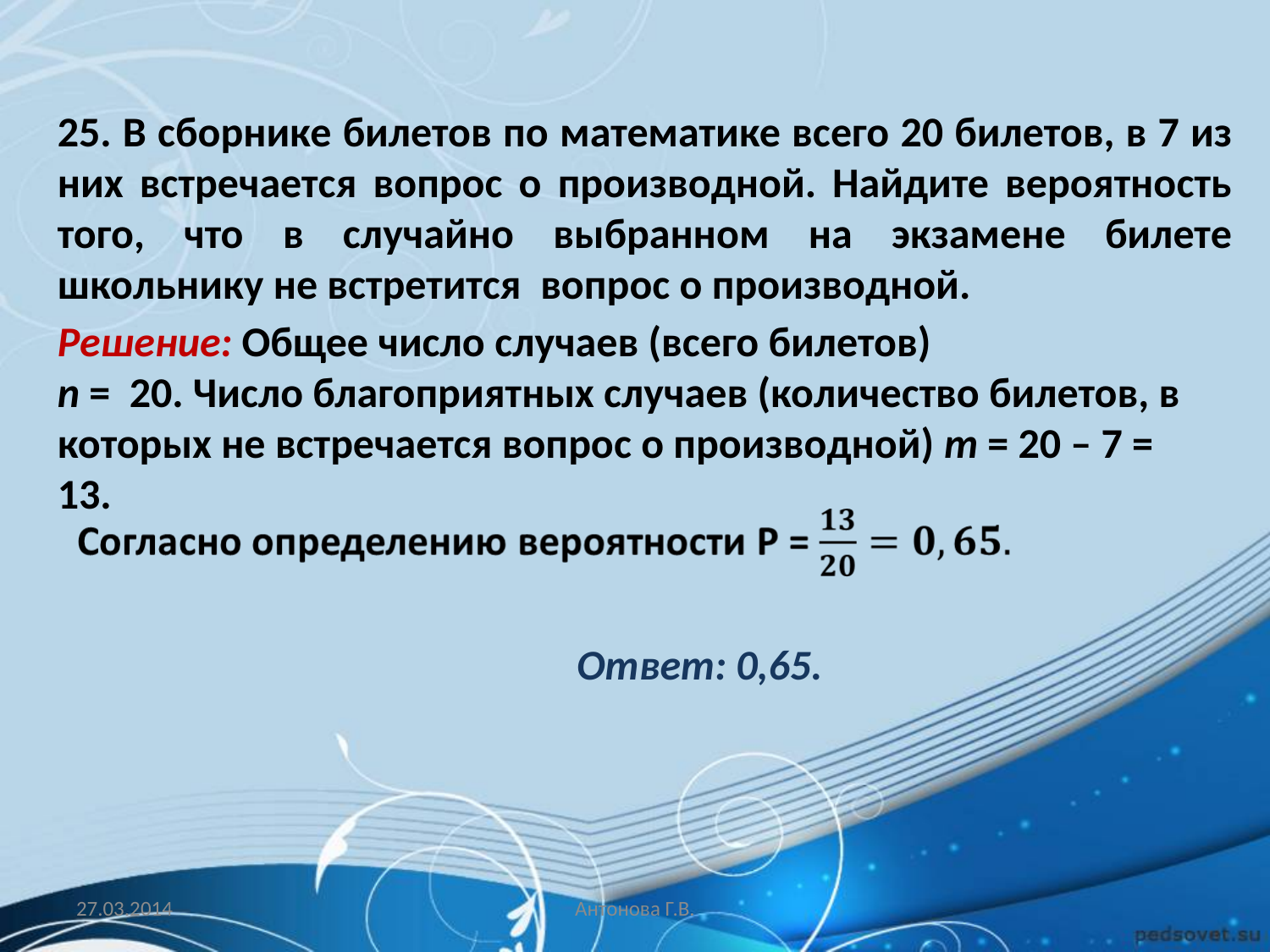

25. В сборнике билетов по математике всего 20 билетов, в 7 из них встречается вопрос о производной. Найдите вероятность того, что в случайно выбранном на экзамене билете школьнику не встретится  вопрос о производной.
Решение: Общее число случаев (всего билетов)
n =  20. Число благоприятных случаев (количество билетов, в которых не встречается вопрос о производной) m = 20 – 7 = 13.

Ответ: 0,65.
27.03.2014
Антонова Г.В.